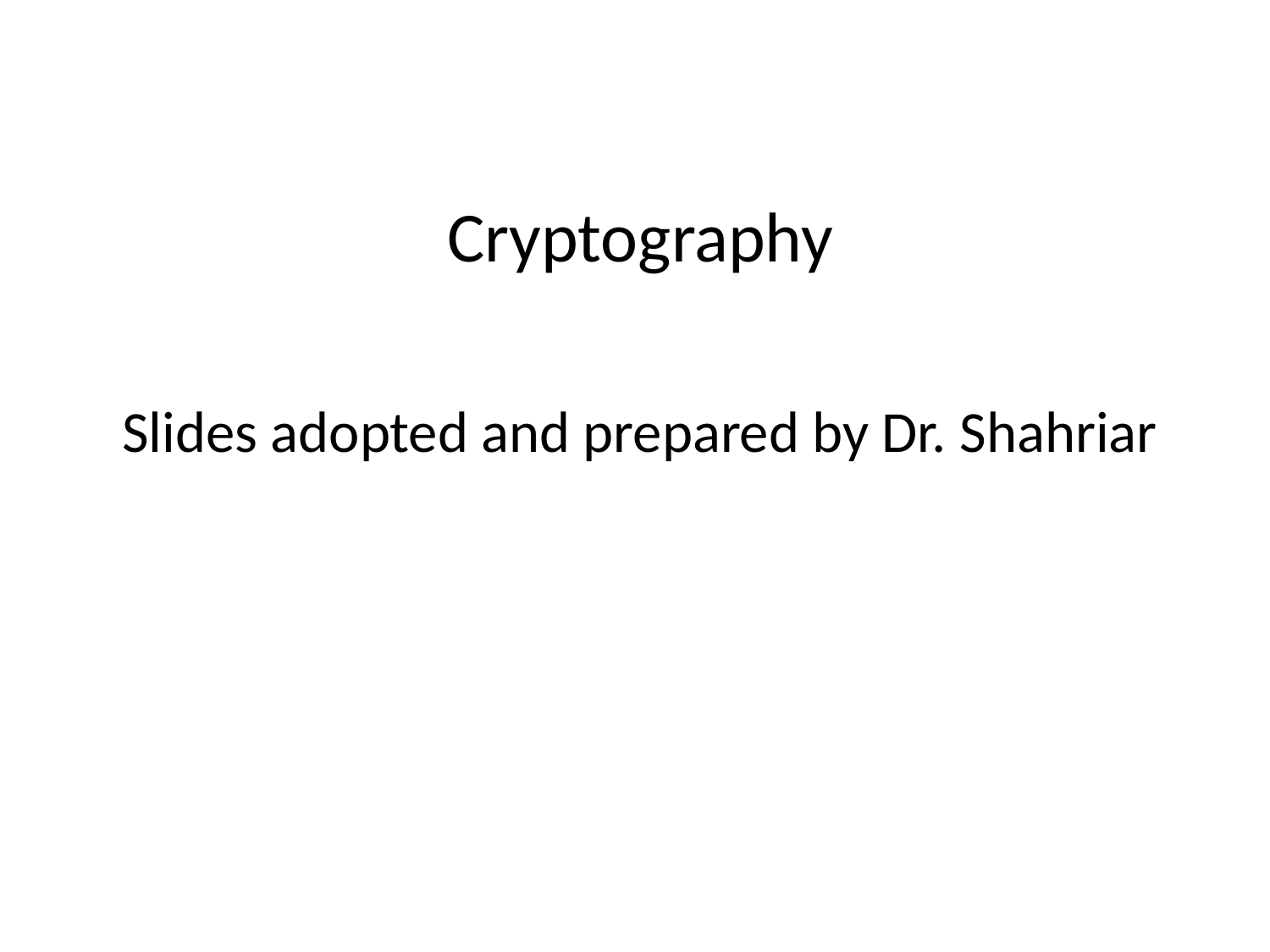

# Cryptography Slides adopted and prepared by Dr. Shahriar